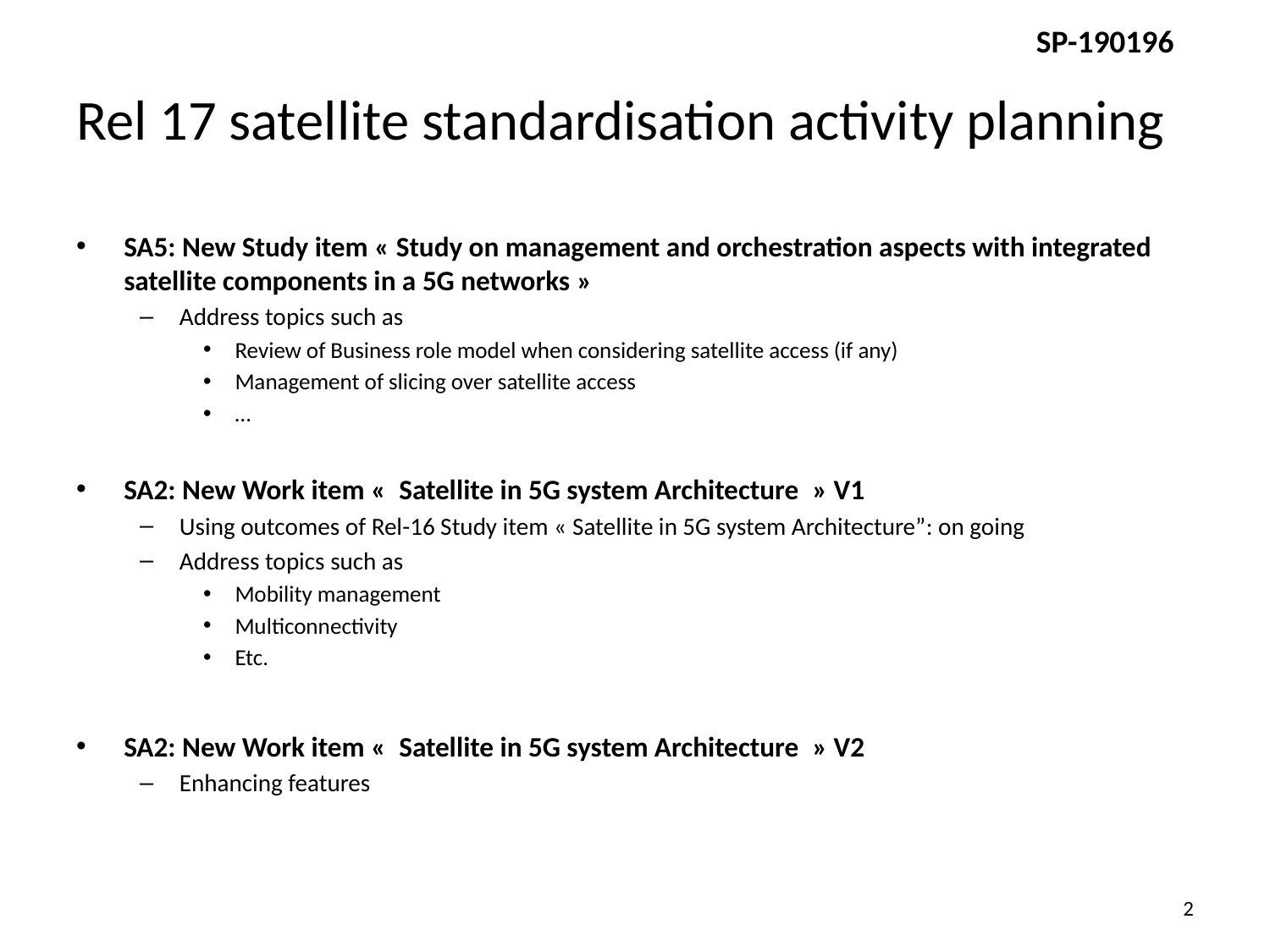

# Rel 17 satellite standardisation activity planning
SA5: New Study item « Study on management and orchestration aspects with integrated satellite components in a 5G networks »
Address topics such as
Review of Business role model when considering satellite access (if any)
Management of slicing over satellite access
…

SA2: New Work item «  Satellite in 5G system Architecture  » V1
Using outcomes of Rel-16 Study item « Satellite in 5G system Architecture”: on going
Address topics such as
Mobility management
Multiconnectivity
Etc.

SA2: New Work item «  Satellite in 5G system Architecture  » V2
Enhancing features
2